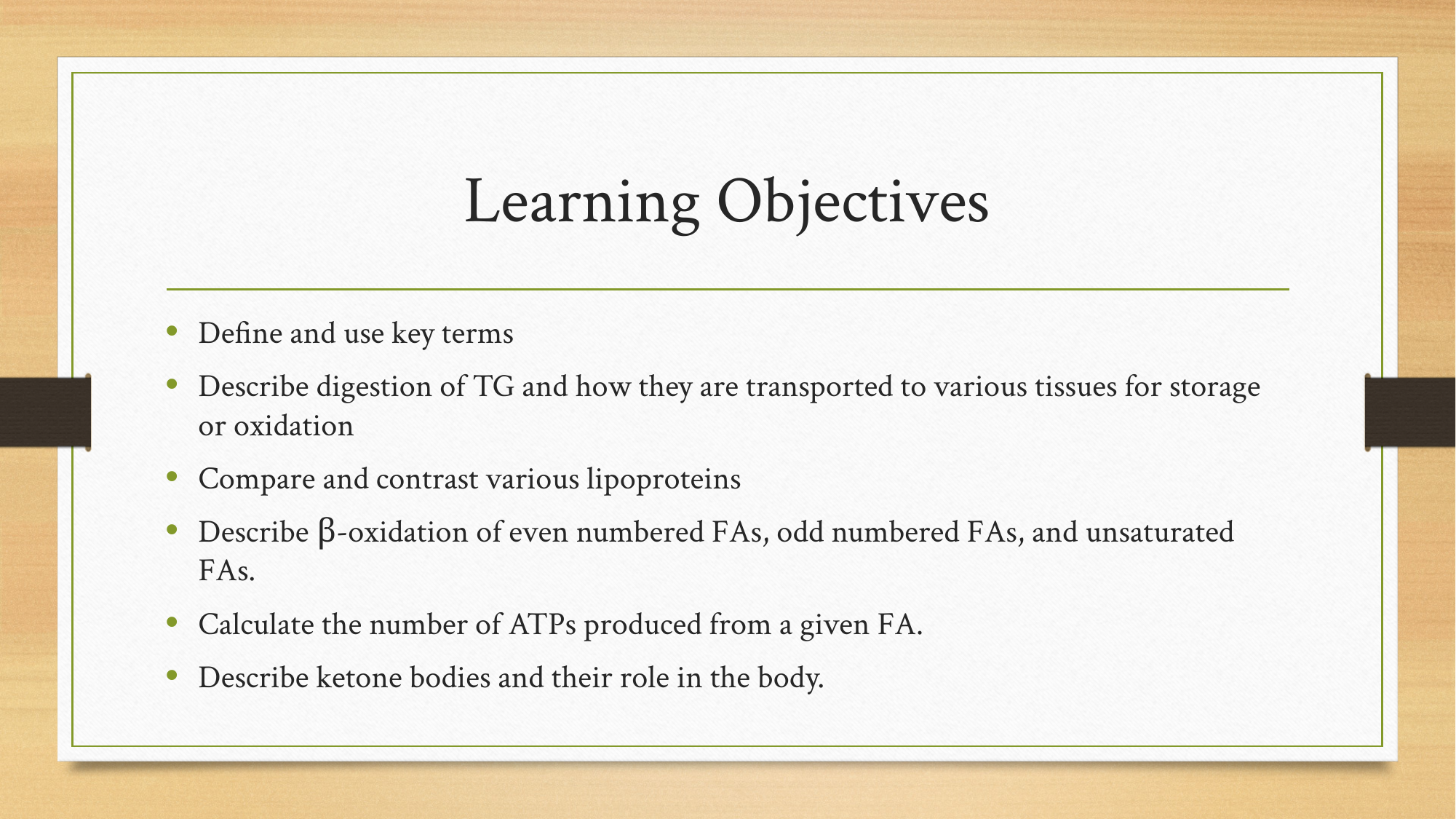

# Learning Objectives
Define and use key terms
Describe digestion of TG and how they are transported to various tissues for storage or oxidation
Compare and contrast various lipoproteins
Describe β-oxidation of even numbered FAs, odd numbered FAs, and unsaturated FAs.
Calculate the number of ATPs produced from a given FA.
Describe ketone bodies and their role in the body.